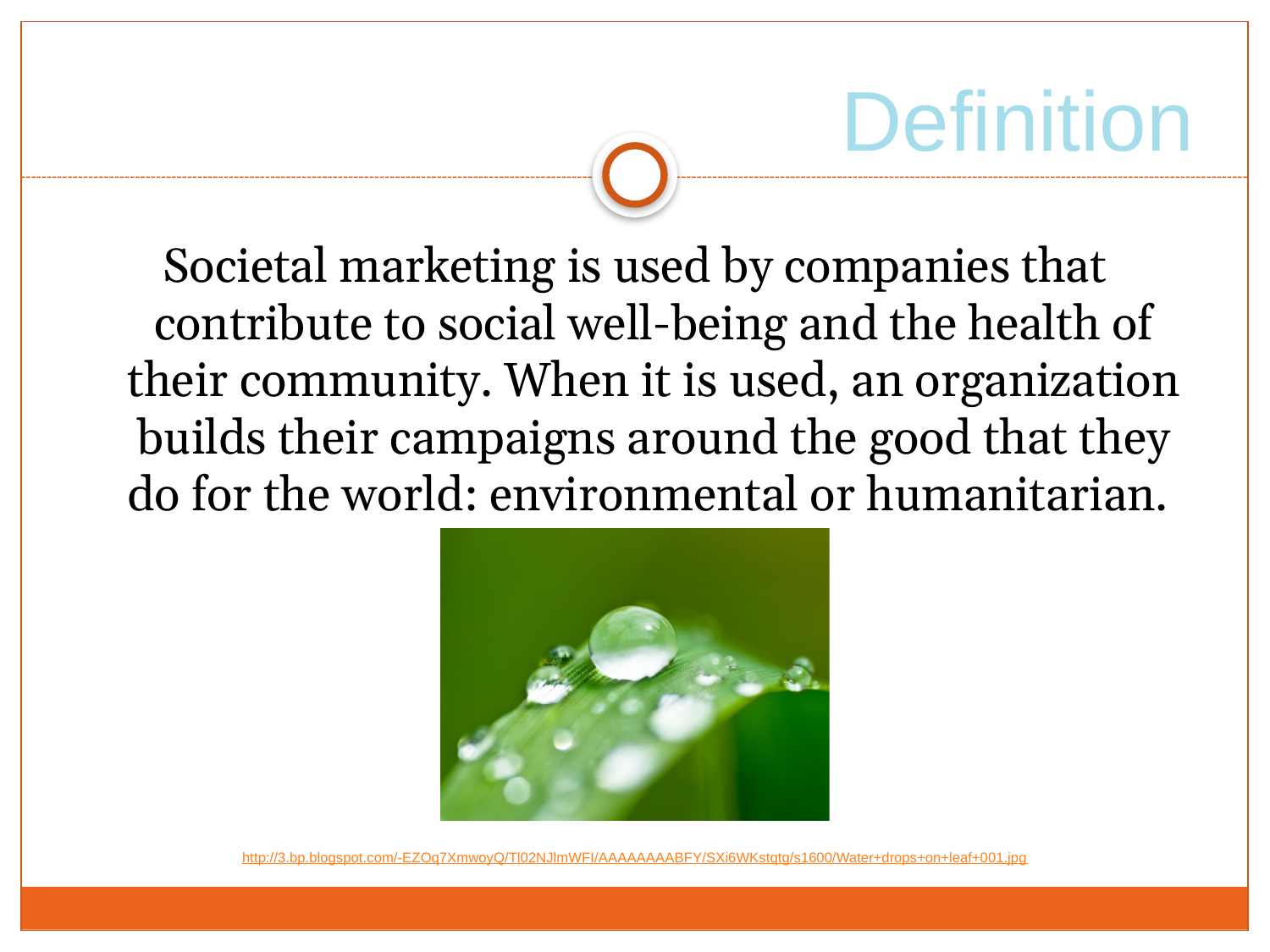

# Definition
Societal marketing is used by companies that contribute to social well-being and the health of their community. When it is used, an organization builds their campaigns around the good that they do for the world: environmental or humanitarian.

http://3.bp.blogspot.com/-EZOq7XmwoyQ/Tl02NJlmWFI/AAAAAAAABFY/SXi6WKstqtg/s1600/Water+drops+on+leaf+001.jpg